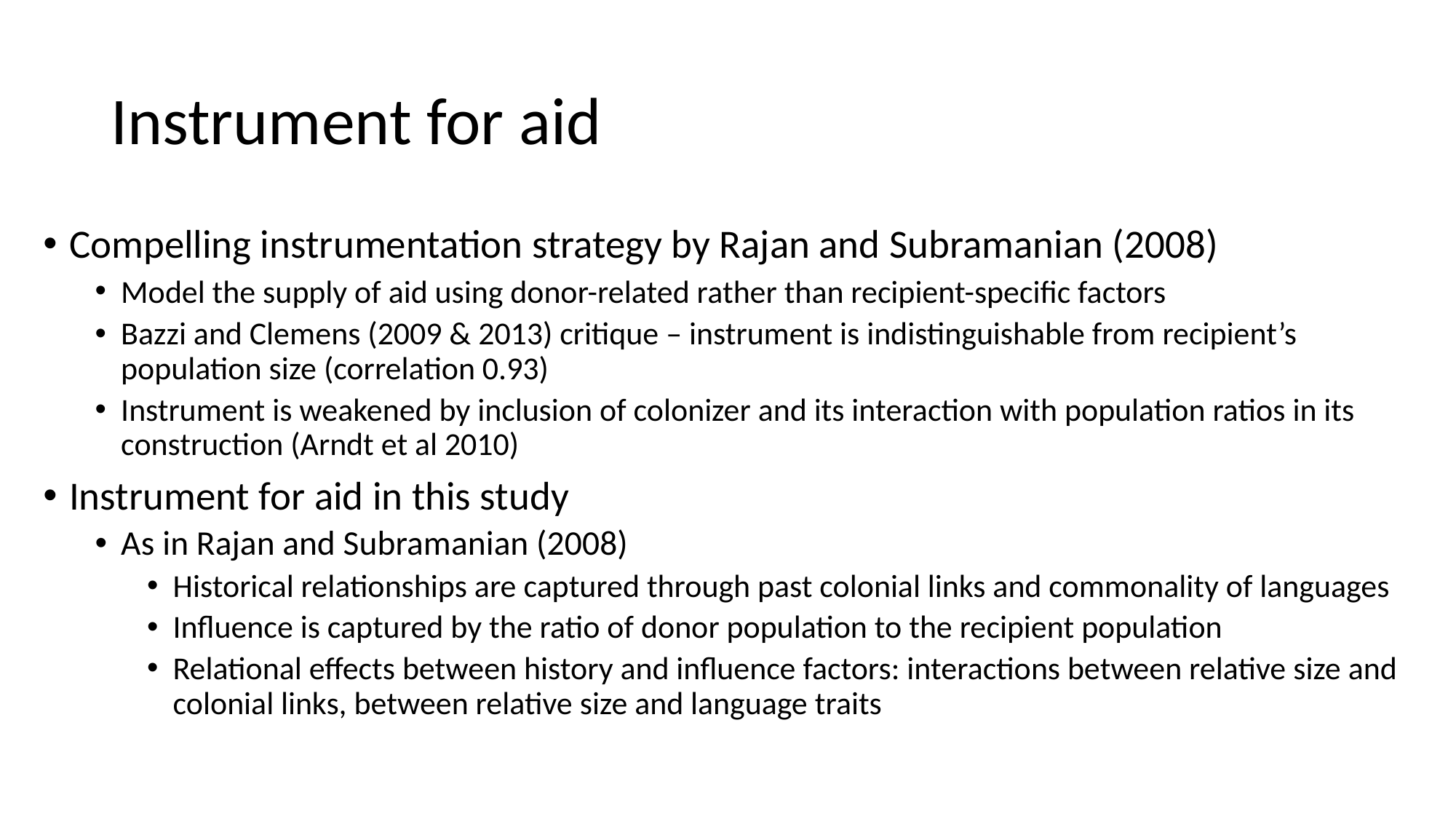

# Instrument for aid
Compelling instrumentation strategy by Rajan and Subramanian (2008)
Model the supply of aid using donor-related rather than recipient-specific factors
Bazzi and Clemens (2009 & 2013) critique – instrument is indistinguishable from recipient’s population size (correlation 0.93)
Instrument is weakened by inclusion of colonizer and its interaction with population ratios in its construction (Arndt et al 2010)
Instrument for aid in this study
As in Rajan and Subramanian (2008)
Historical relationships are captured through past colonial links and commonality of languages
Influence is captured by the ratio of donor population to the recipient population
Relational effects between history and influence factors: interactions between relative size and colonial links, between relative size and language traits